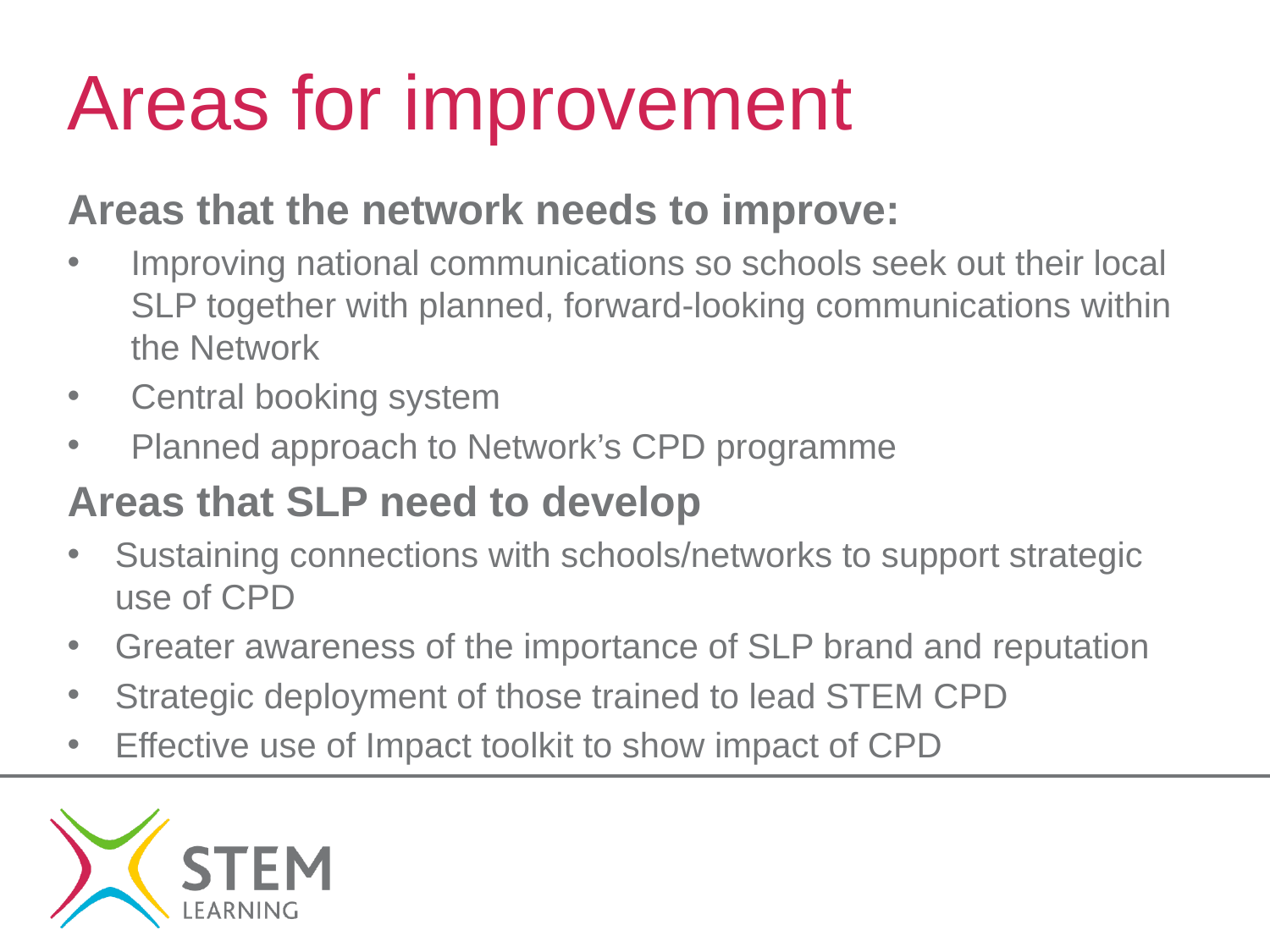

# Areas for improvement
Areas that the network needs to improve:
Improving national communications so schools seek out their local SLP together with planned, forward-looking communications within the Network
Central booking system
Planned approach to Network’s CPD programme
Areas that SLP need to develop
Sustaining connections with schools/networks to support strategic use of CPD
Greater awareness of the importance of SLP brand and reputation
Strategic deployment of those trained to lead STEM CPD
Effective use of Impact toolkit to show impact of CPD